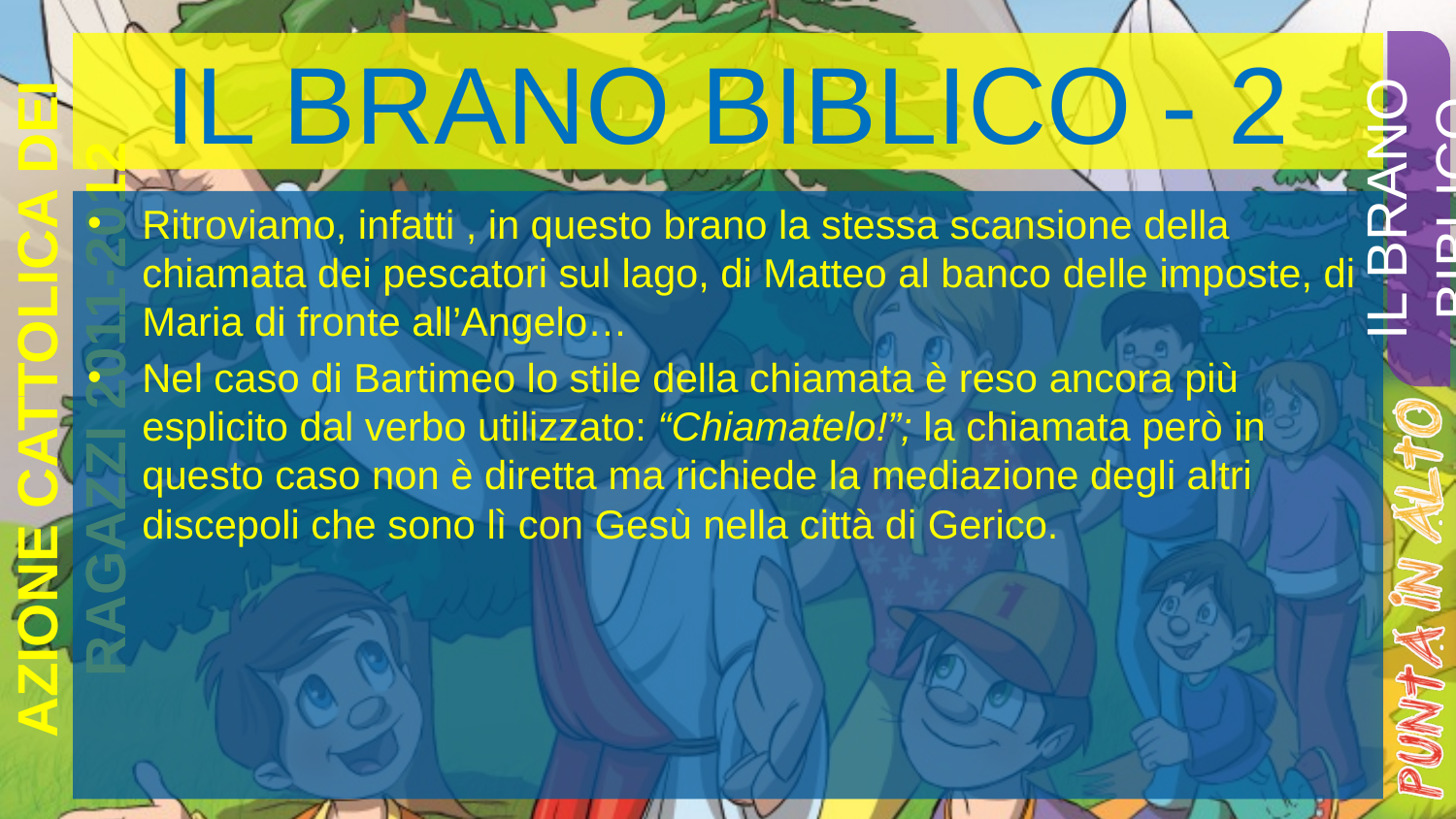

# IL BRANO BIBLICO - 2
IL BRANO BIBLICO
Ritroviamo, infatti , in questo brano la stessa scansione della chiamata dei pescatori sul lago, di Matteo al banco delle imposte, di Maria di fronte all’Angelo…
Nel caso di Bartimeo lo stile della chiamata è reso ancora più esplicito dal verbo utilizzato: “Chiamatelo!”; la chiamata però in questo caso non è diretta ma richiede la mediazione degli altri discepoli che sono lì con Gesù nella città di Gerico.